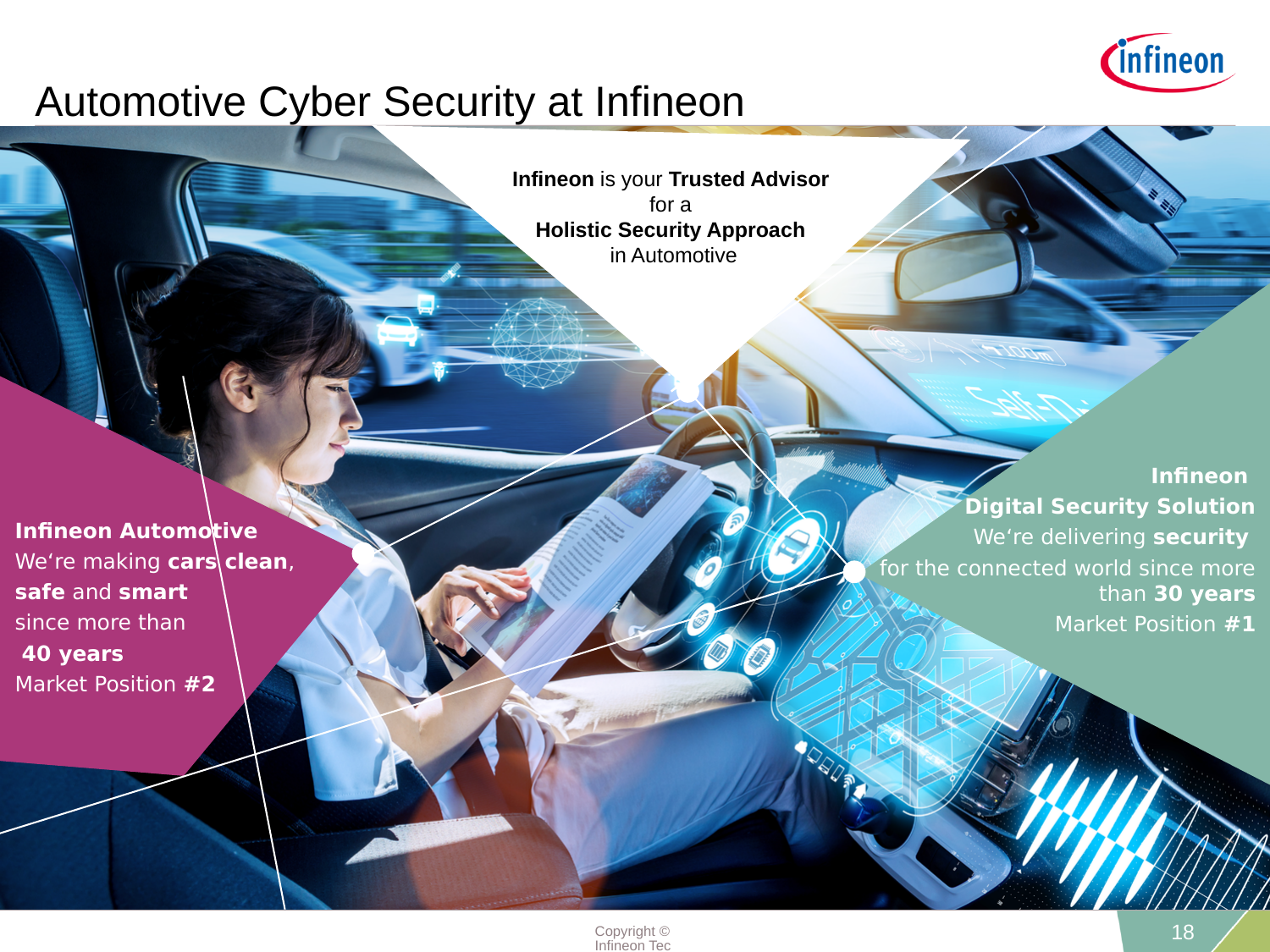

# Automotive Cyber Security at Infineon

Infineon is your Trusted Advisor
for a
Holistic Security Approach
in Automotive

Infineon
Digital Security Solution
We‘re delivering security
for the connected world since more than 30 years
Market Position #1

Infineon Automotive
We‘re making cars clean,
safe and smart
since more than
 40 years
Market Position #2

Copyright © Infineon Technologies AG 2020. All rights reserved.
18